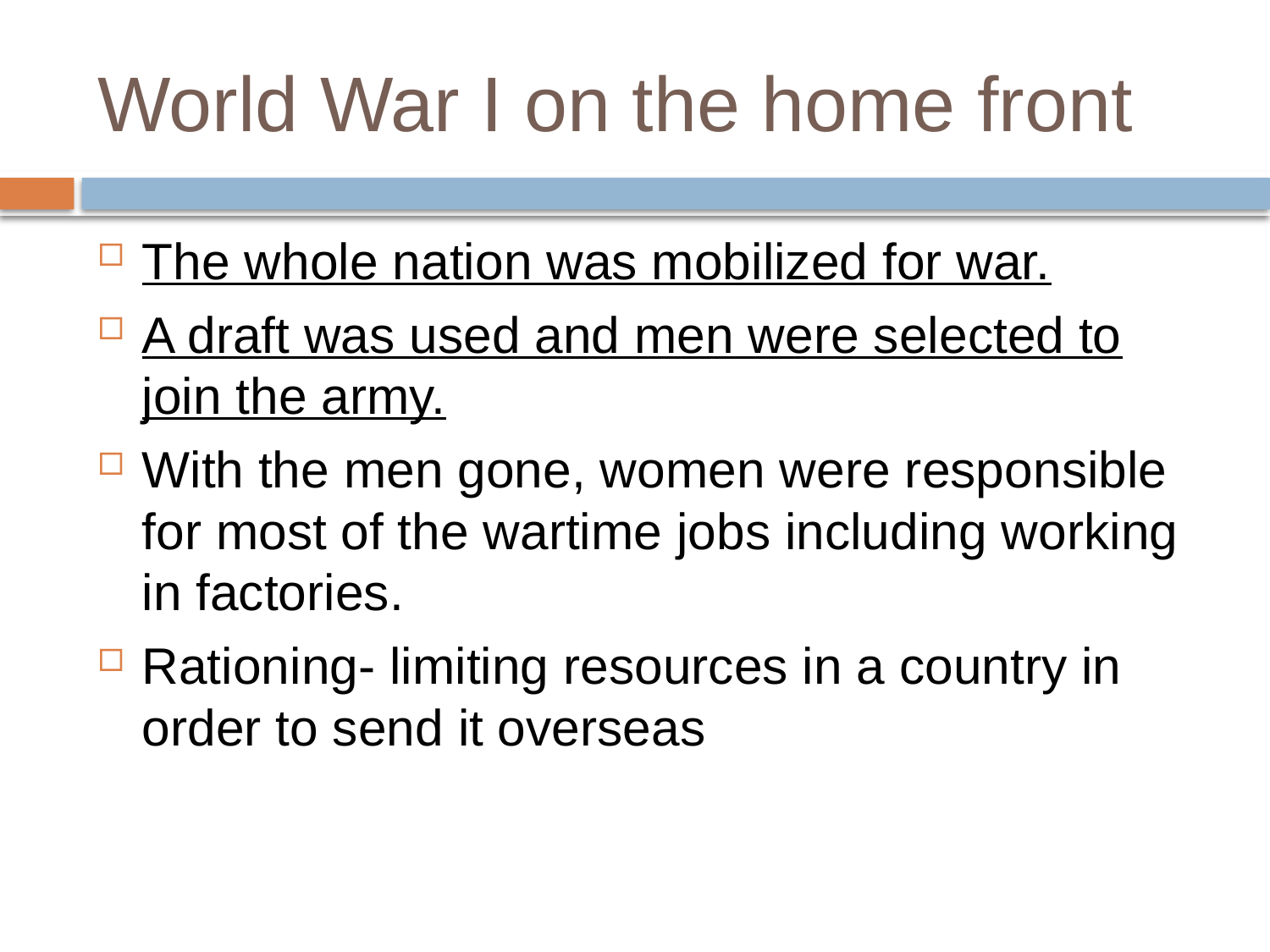

# World War I on the home front
The whole nation was mobilized for war.
A draft was used and men were selected to join the army.
With the men gone, women were responsible for most of the wartime jobs including working in factories.
Rationing- limiting resources in a country in order to send it overseas